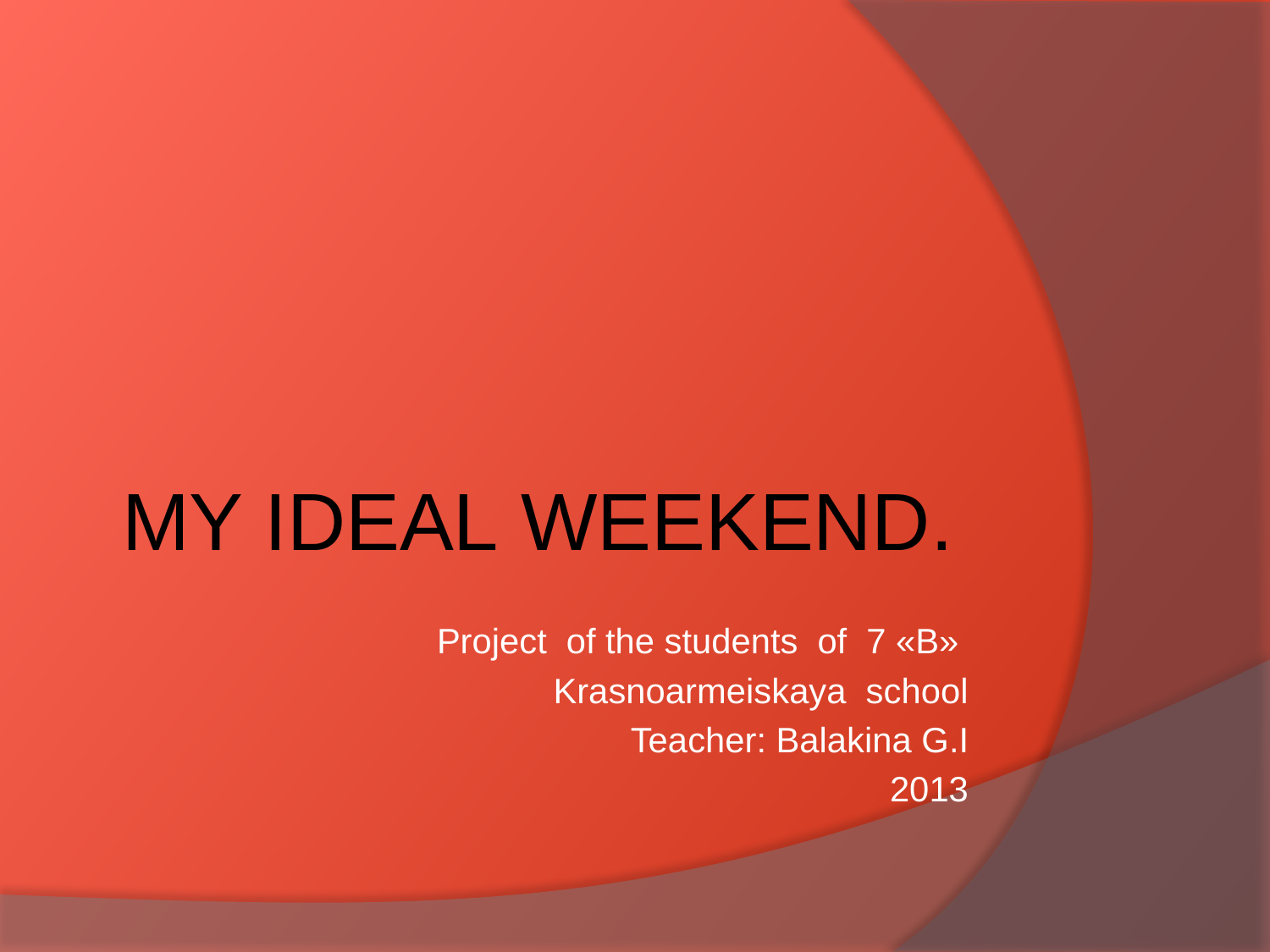

# my ideal weekend.
Project  of the students  of  7 «B»
Krasnoarmeiskaya  school
Teacher: Balakina G.I
2013